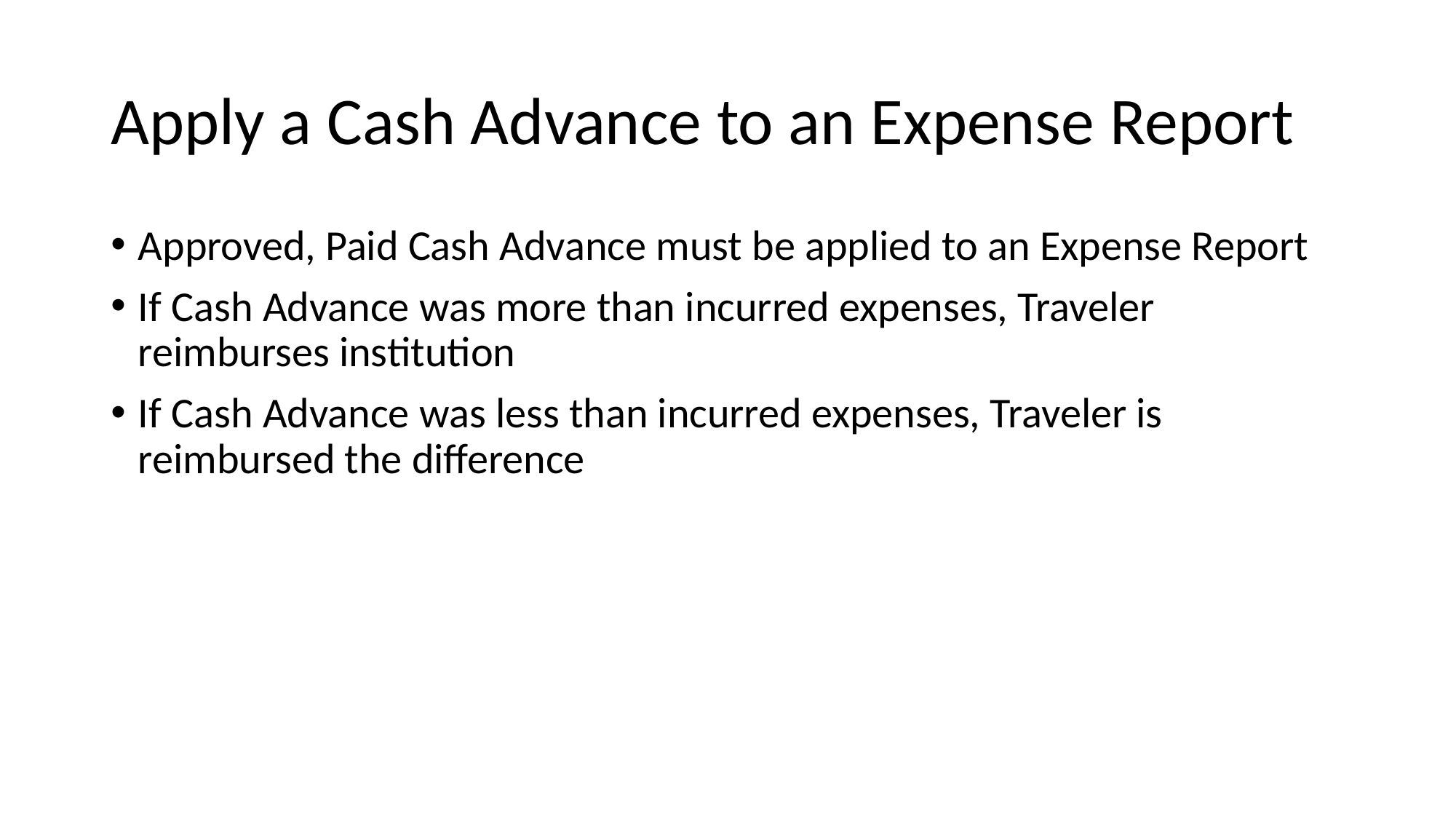

# Apply a Cash Advance to an Expense Report
Approved, Paid Cash Advance must be applied to an Expense Report
If Cash Advance was more than incurred expenses, Traveler reimburses institution
If Cash Advance was less than incurred expenses, Traveler is reimbursed the difference